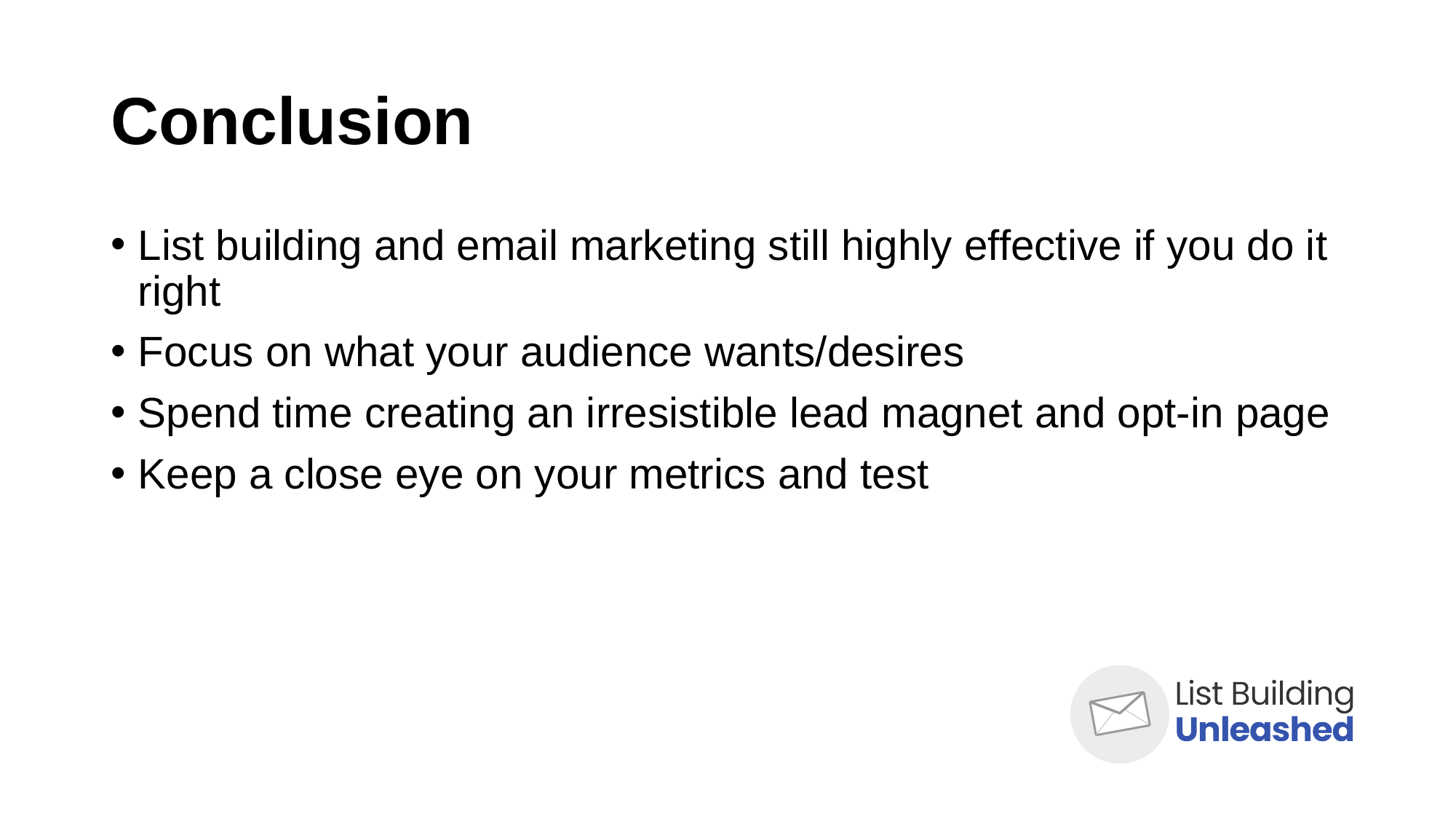

# Conclusion
List building and email marketing still highly effective if you do it right
Focus on what your audience wants/desires
Spend time creating an irresistible lead magnet and opt-in page
Keep a close eye on your metrics and test